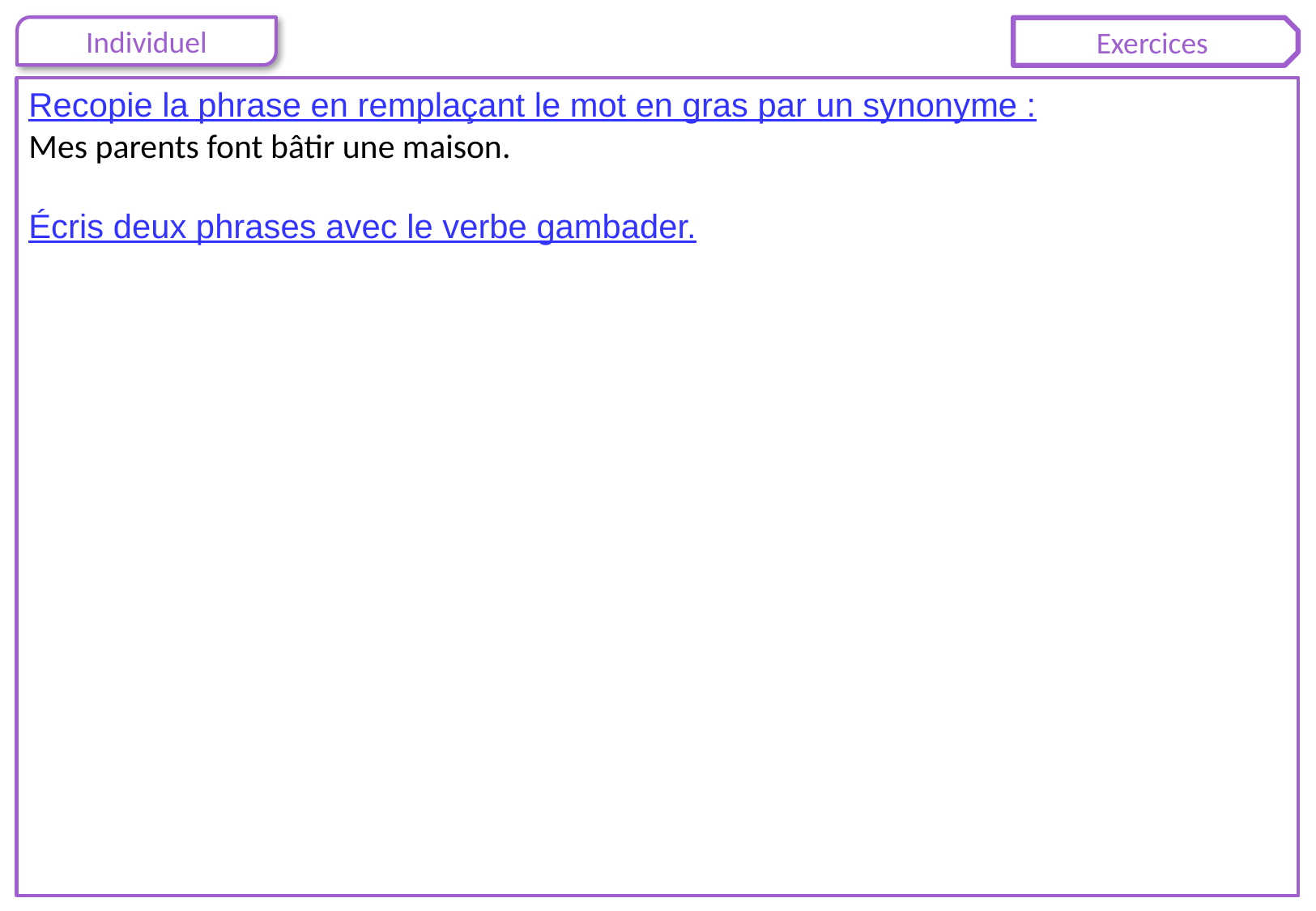

Recopie la phrase en remplaçant le mot en gras par un synonyme :
Mes parents font bâtir une maison.

Écris deux phrases avec le verbe gambader.